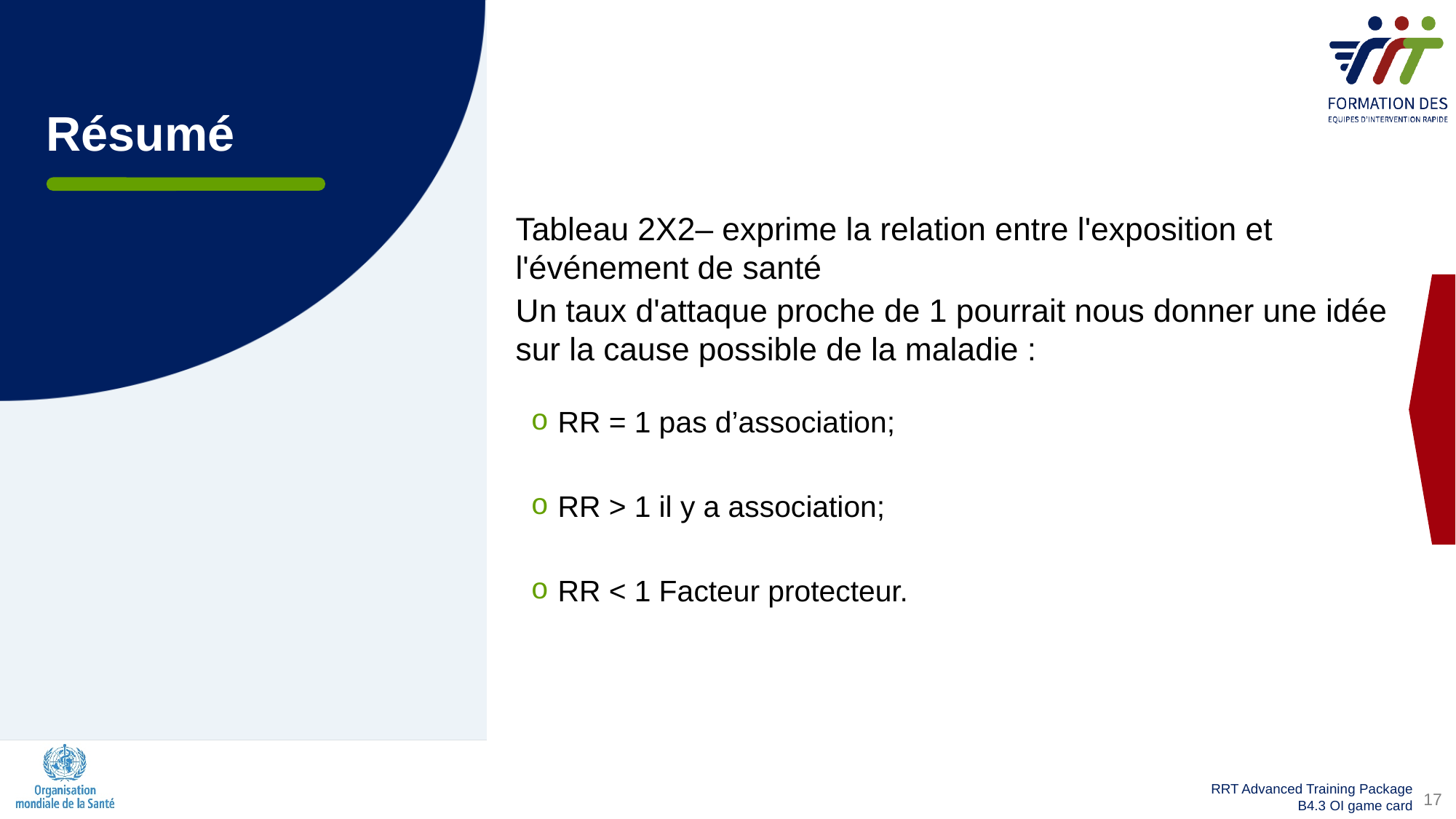

Résumé
Tableau 2X2– exprime la relation entre l'exposition et l'événement de santé
Un taux d'attaque proche de 1 pourrait nous donner une idée sur la cause possible de la maladie :

RR = 1 pas d’association;

RR > 1 il y a association;

RR < 1 Facteur protecteur.